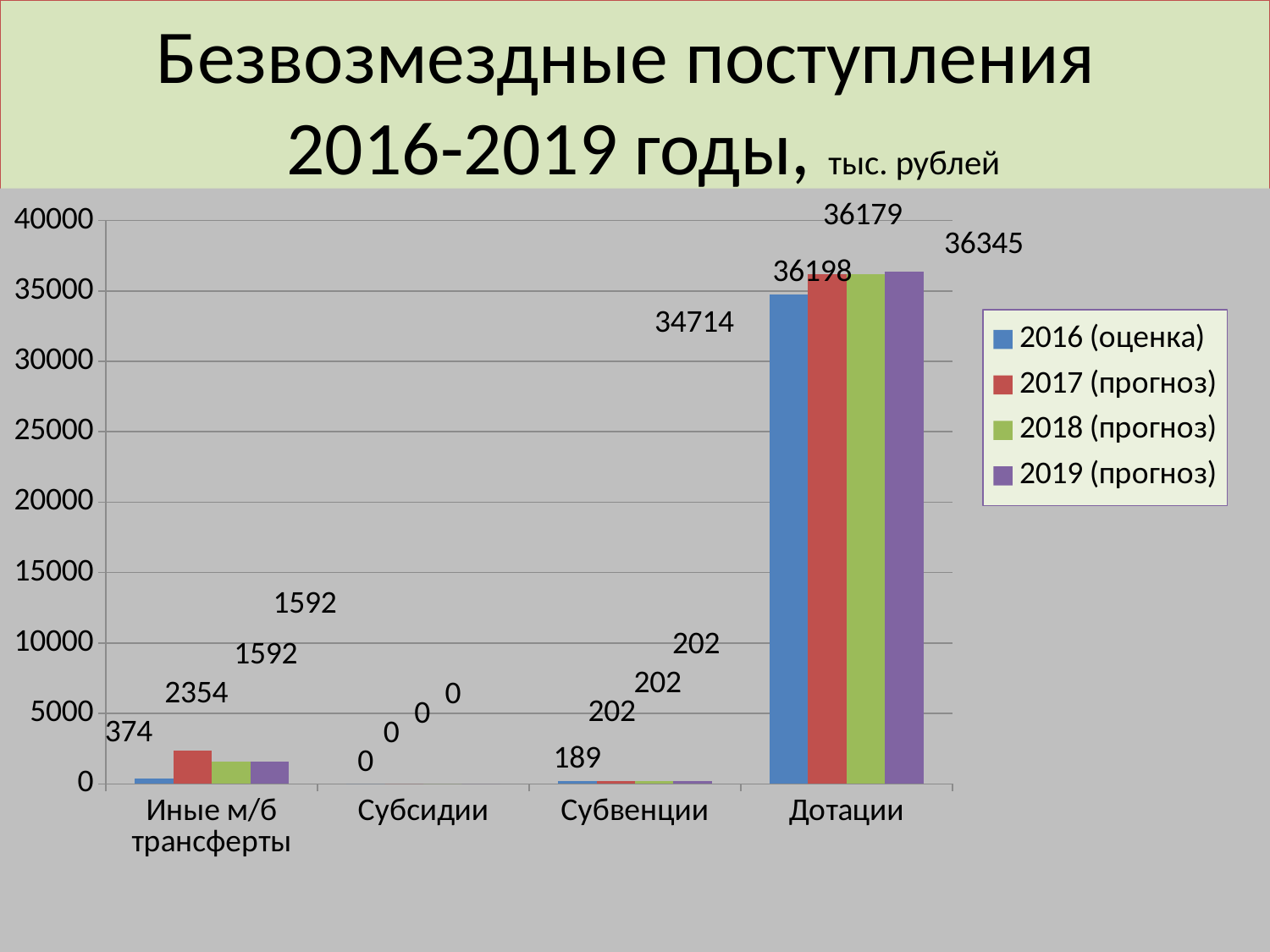

# Безвозмездные поступления 2016-2019 годы, тыс. рублей

### Chart

| Category | 2016 (оценка) | 2017 (прогноз) | 2018 (прогноз) | 2019 (прогноз) |
|---|---|---|---|---|
| Иные м/б трансферты | 374.0 | 2354.0 | 1592.0 | 1592.0 |
| Субсидии | 0.0 | 0.0 | 0.0 | 0.0 |
| Субвенции | 189.0 | 202.0 | 202.0 | 202.0 |
| Дотации | 34714.0 | 36198.0 | 36179.0 | 36345.0 |